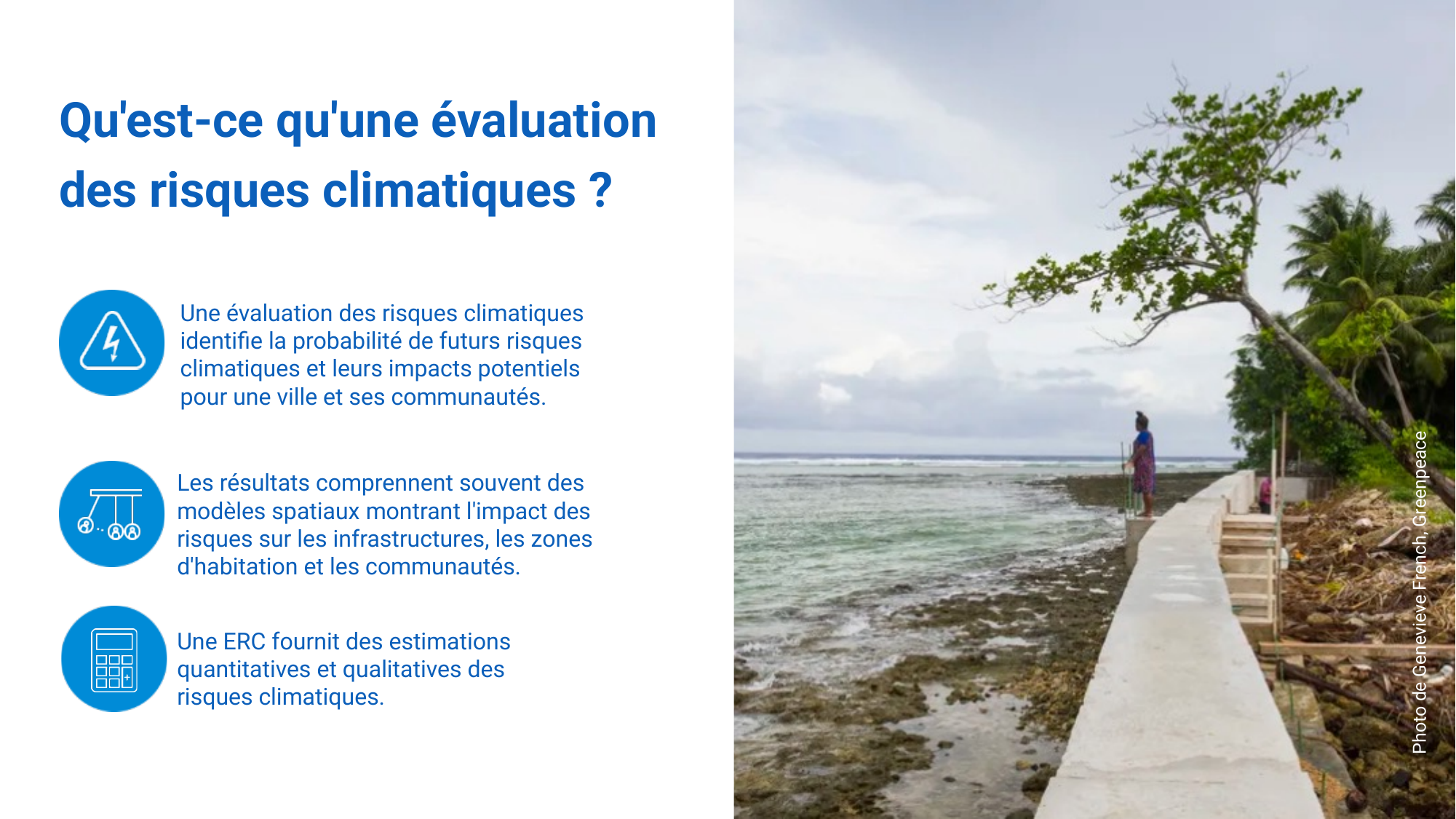

Qu'est-ce qu'une évaluation des risques climatiques ?

Une évaluation des risques climatiques identifie la probabilité de futurs risques climatiques et leurs impacts potentiels pour une ville et ses communautés.

Les résultats comprennent souvent des modèles spatiaux montrant l'impact des risques sur les infrastructures, les zones d'habitation et les communautés.
Photo de Genevieve French, Greenpeace

Une ERC fournit des estimations quantitatives et qualitatives des risques climatiques.

28